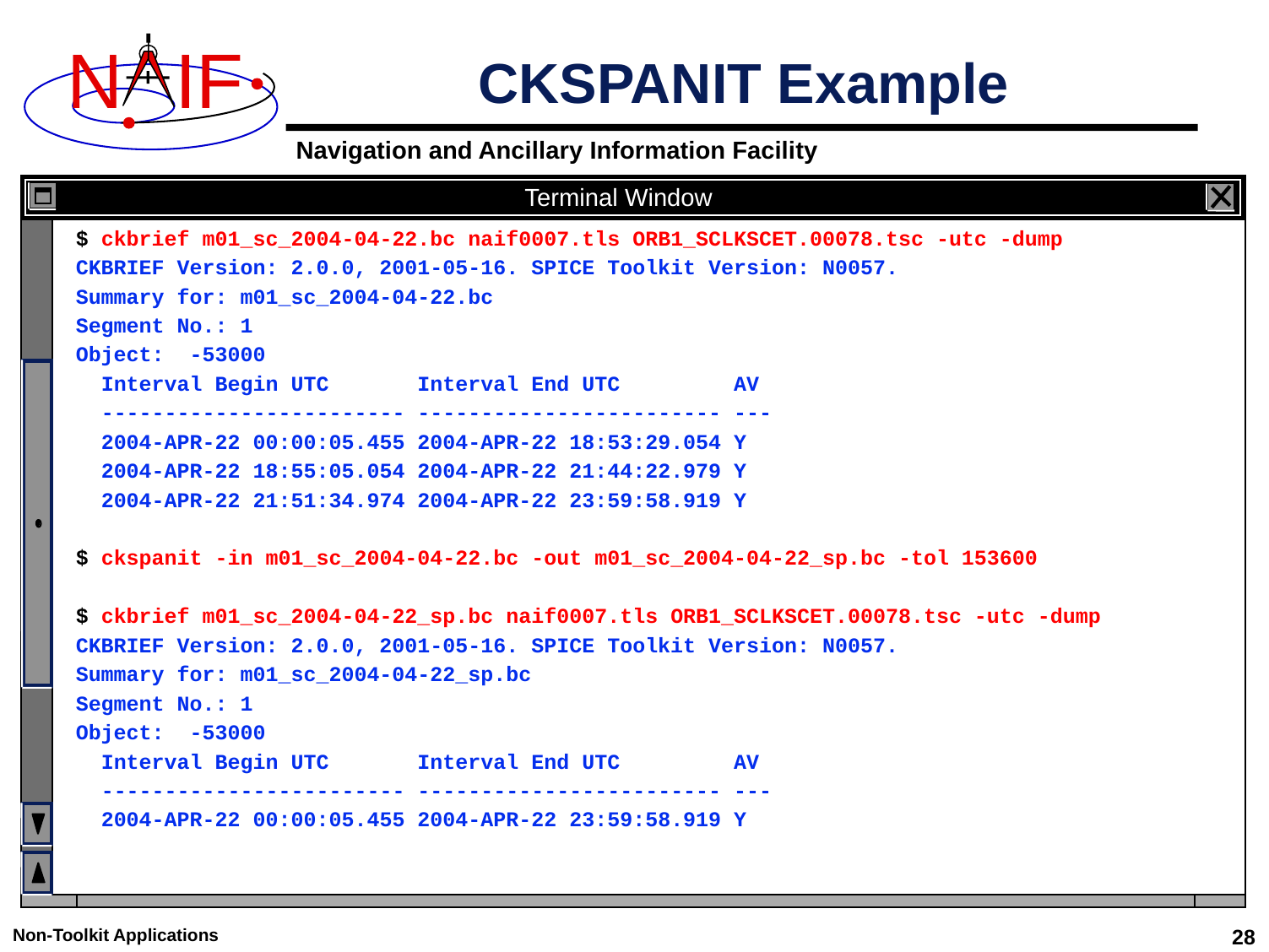

# CKSPANIT Example

Terminal Window

$ ckbrief m01_sc_2004-04-22.bc naif0007.tls ORB1_SCLKSCET.00078.tsc -utc -dump
CKBRIEF Version: 2.0.0, 2001-05-16. SPICE Toolkit Version: N0057.
Summary for: m01_sc_2004-04-22.bc
Segment No.: 1
Object:  -53000
  Interval Begin UTC       Interval End UTC         AV
  ------------------------ ------------------------ ---
  2004-APR-22 00:00:05.455 2004-APR-22 18:53:29.054 Y
  2004-APR-22 18:55:05.054 2004-APR-22 21:44:22.979 Y
  2004-APR-22 21:51:34.974 2004-APR-22 23:59:58.919 Y

$ ckspanit -in m01_sc_2004-04-22.bc -out m01_sc_2004-04-22_sp.bc -tol 153600

$ ckbrief m01_sc_2004-04-22_sp.bc naif0007.tls ORB1_SCLKSCET.00078.tsc -utc -dump
CKBRIEF Version: 2.0.0, 2001-05-16. SPICE Toolkit Version: N0057.
Summary for: m01_sc_2004-04-22_sp.bc
Segment No.: 1
Object:  -53000
  Interval Begin UTC       Interval End UTC         AV
  ------------------------ ------------------------ ---
  2004-APR-22 00:00:05.455 2004-APR-22 23:59:58.919 Y
Non-Toolkit Applications
28